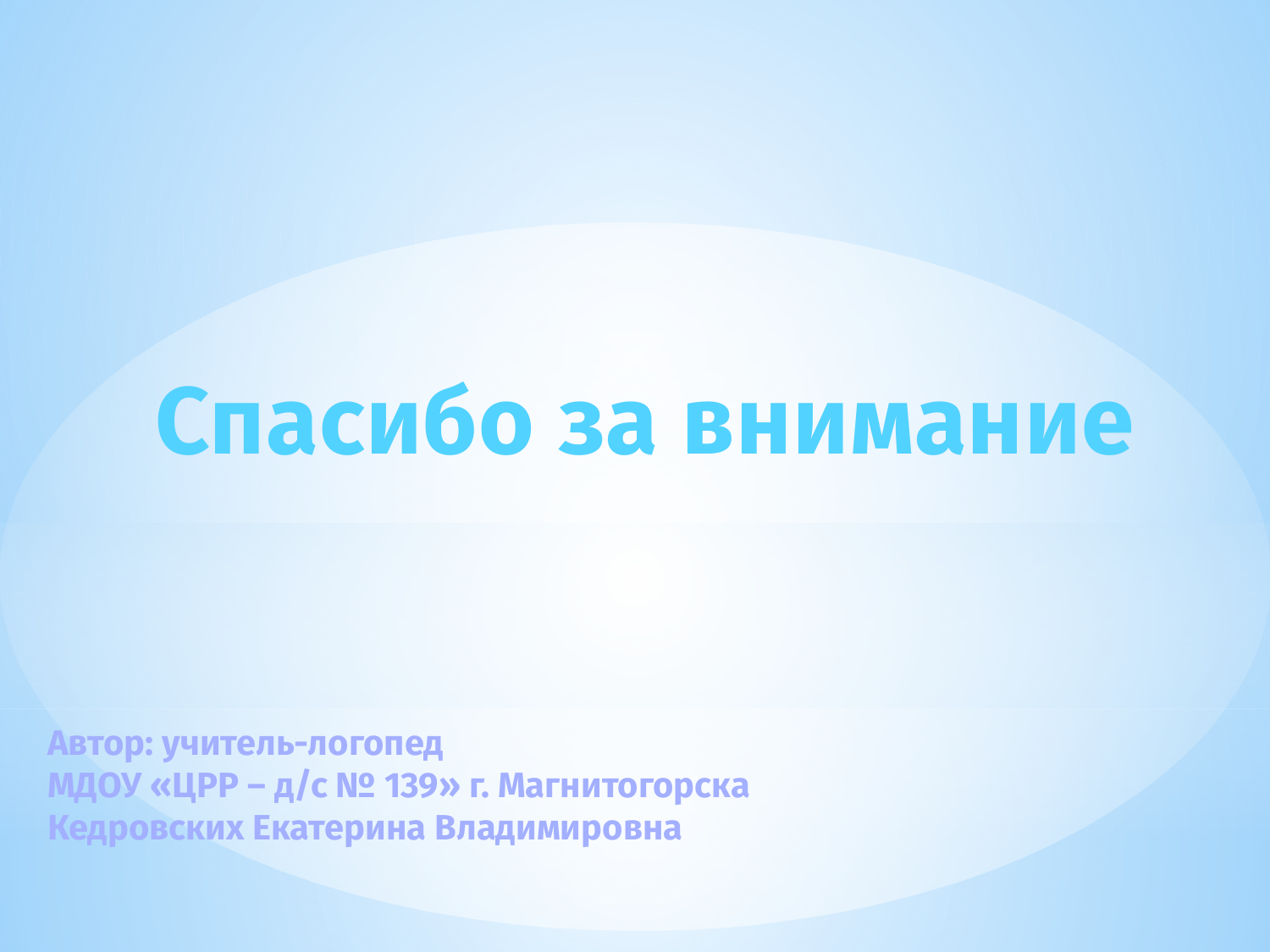

Спасибо за внимание
Автор: учитель-логопед
МДОУ «ЦРР – д/с № 139» г. Магнитогорска
Кедровских Екатерина Владимировна